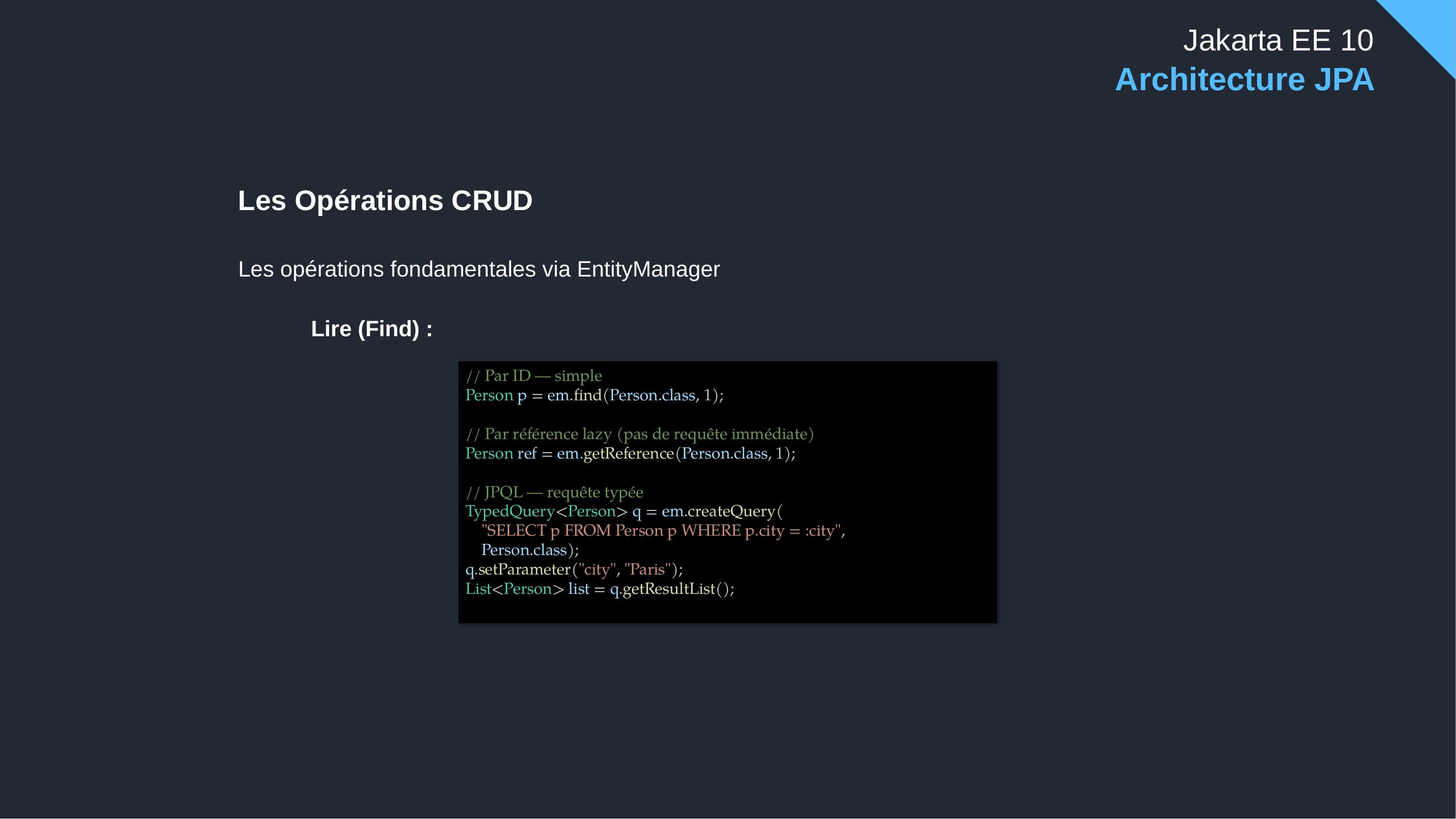

# Jakarta EE 10
Architecture JPA
Les Opérations CRUD

Les opérations fondamentales via EntityManager
Lire (Find) :
// Par ID — simple
Person p = em.find(Person.class, 1);

// Par référence lazy (pas de requête immédiate)
Person ref = em.getReference(Person.class, 1);

// JPQL — requête typée
TypedQuery<Person> q = em.createQuery(
    "SELECT p FROM Person p WHERE p.city = :city",
    Person.class);
q.setParameter("city", "Paris");
List<Person> list = q.getResultList();